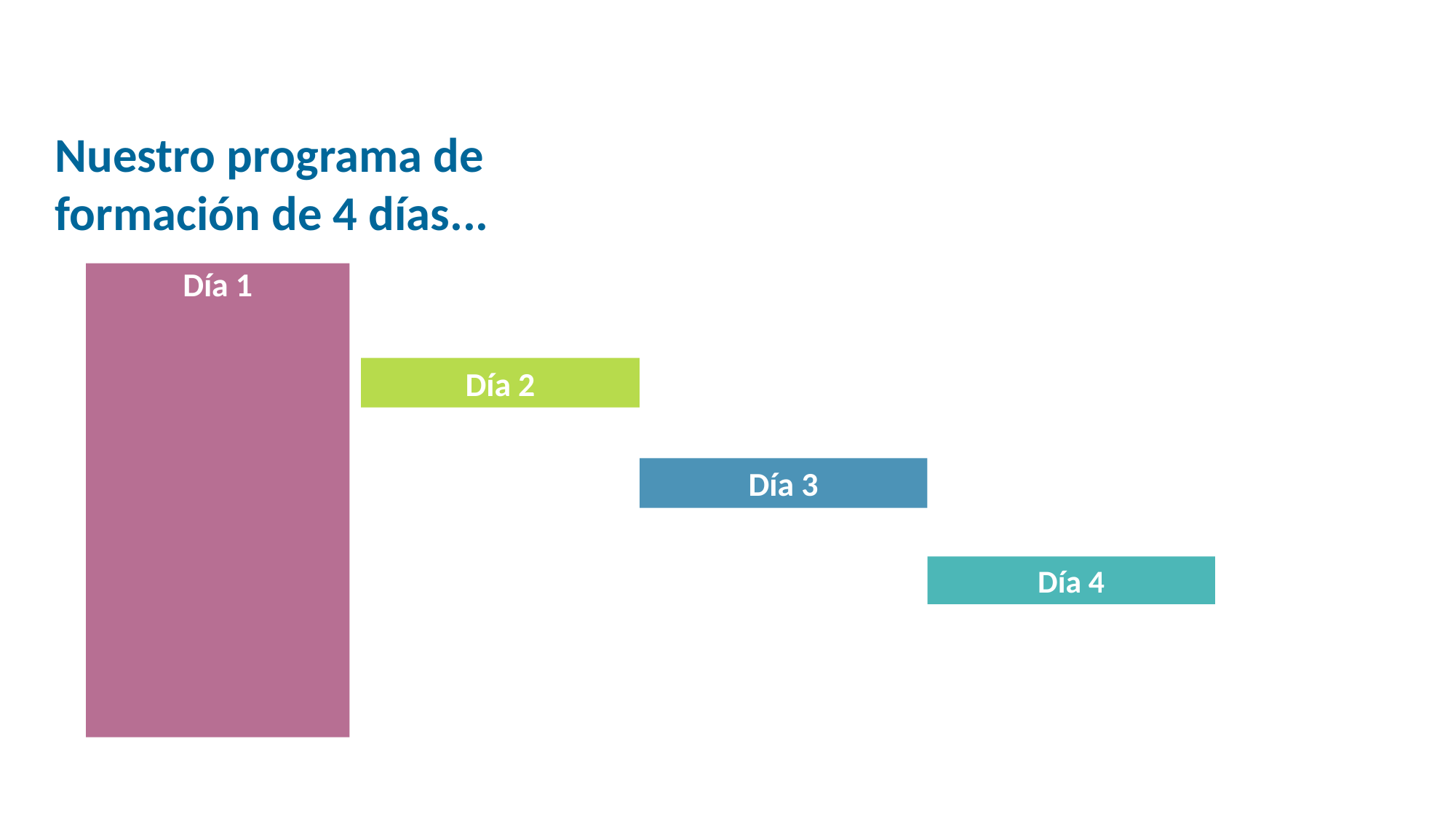

Nuestro programa de formación de 4 días...
Día 1

Día 2
Día 3
Día 4
2